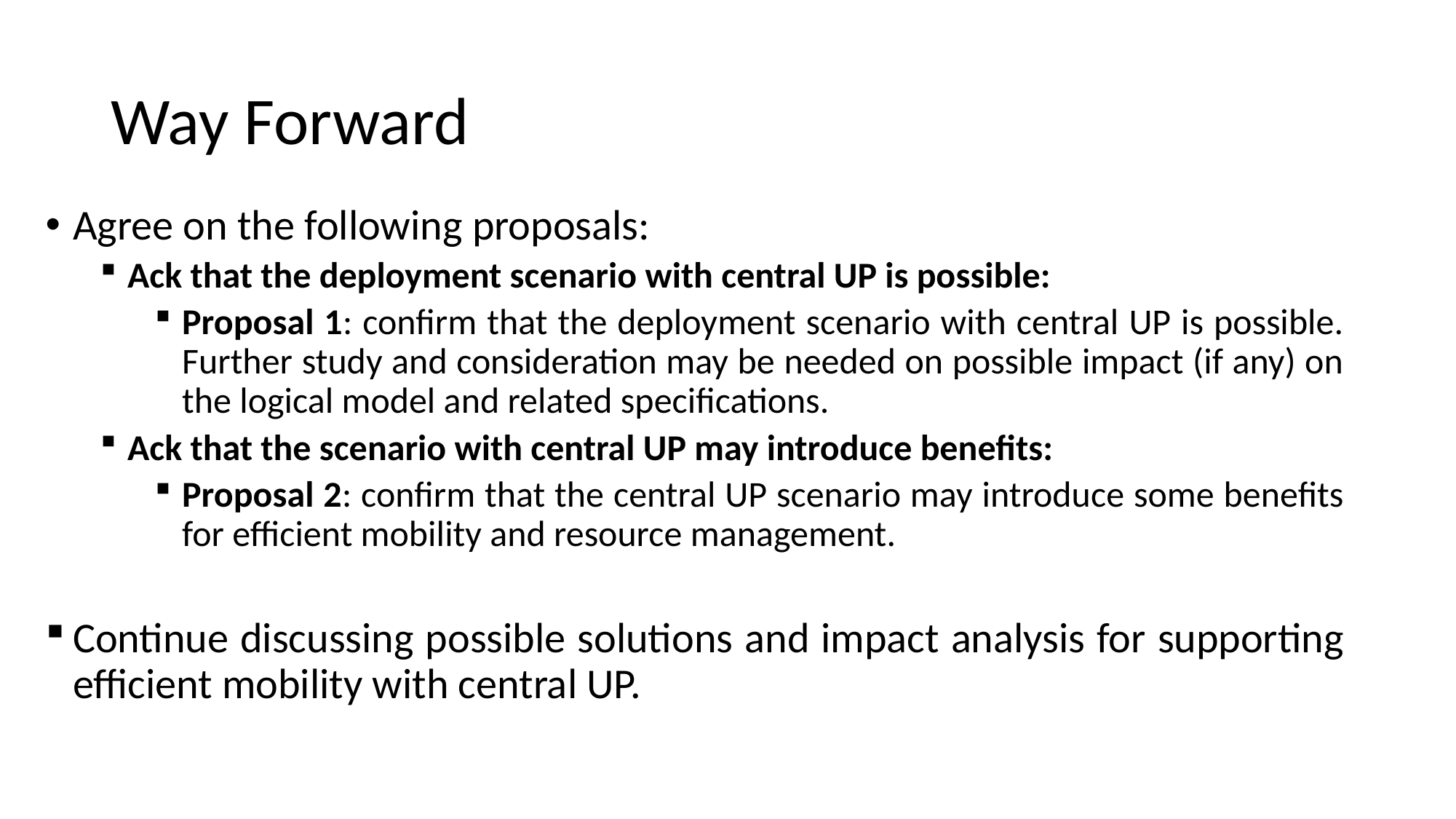

# Way Forward
Agree on the following proposals:
Ack that the deployment scenario with central UP is possible:
Proposal 1: confirm that the deployment scenario with central UP is possible. Further study and consideration may be needed on possible impact (if any) on the logical model and related specifications.
Ack that the scenario with central UP may introduce benefits:
Proposal 2: confirm that the central UP scenario may introduce some benefits for efficient mobility and resource management.

Continue discussing possible solutions and impact analysis for supporting efficient mobility with central UP.